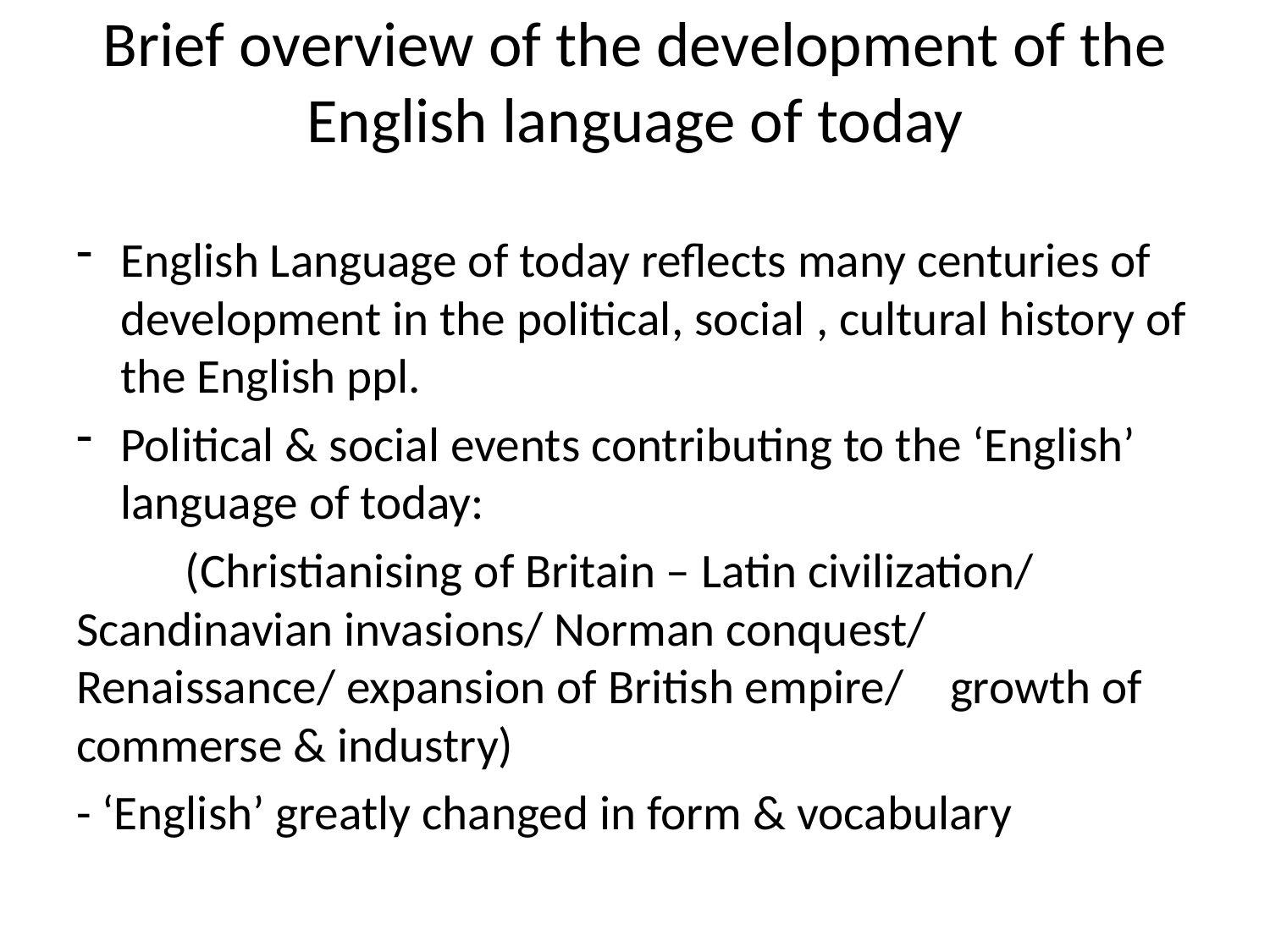

# Brief overview of the development of the English language of today
English Language of today reflects many centuries of development in the political, social , cultural history of the English ppl.
Political & social events contributing to the ‘English’ language of today:
	(Christianising of Britain – Latin civilization/ 	Scandinavian invasions/ Norman conquest/ 	Renaissance/ expansion of British empire/ 	growth of commerse & industry)
- ‘English’ greatly changed in form & vocabulary